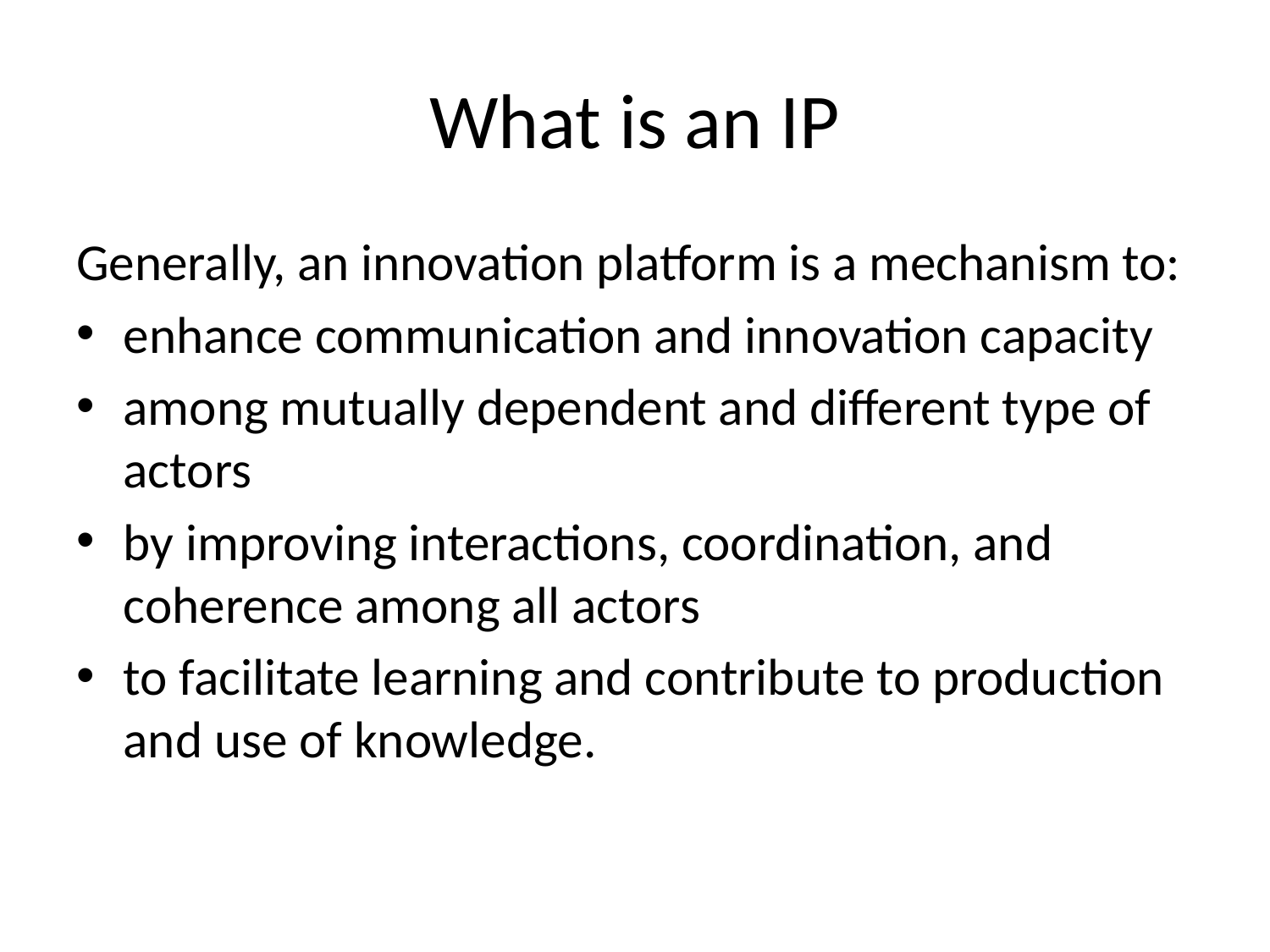

# What is an IP
Generally, an innovation platform is a mechanism to:
enhance communication and innovation capacity
among mutually dependent and different type of actors
by improving interactions, coordination, and coherence among all actors
to facilitate learning and contribute to production and use of knowledge.